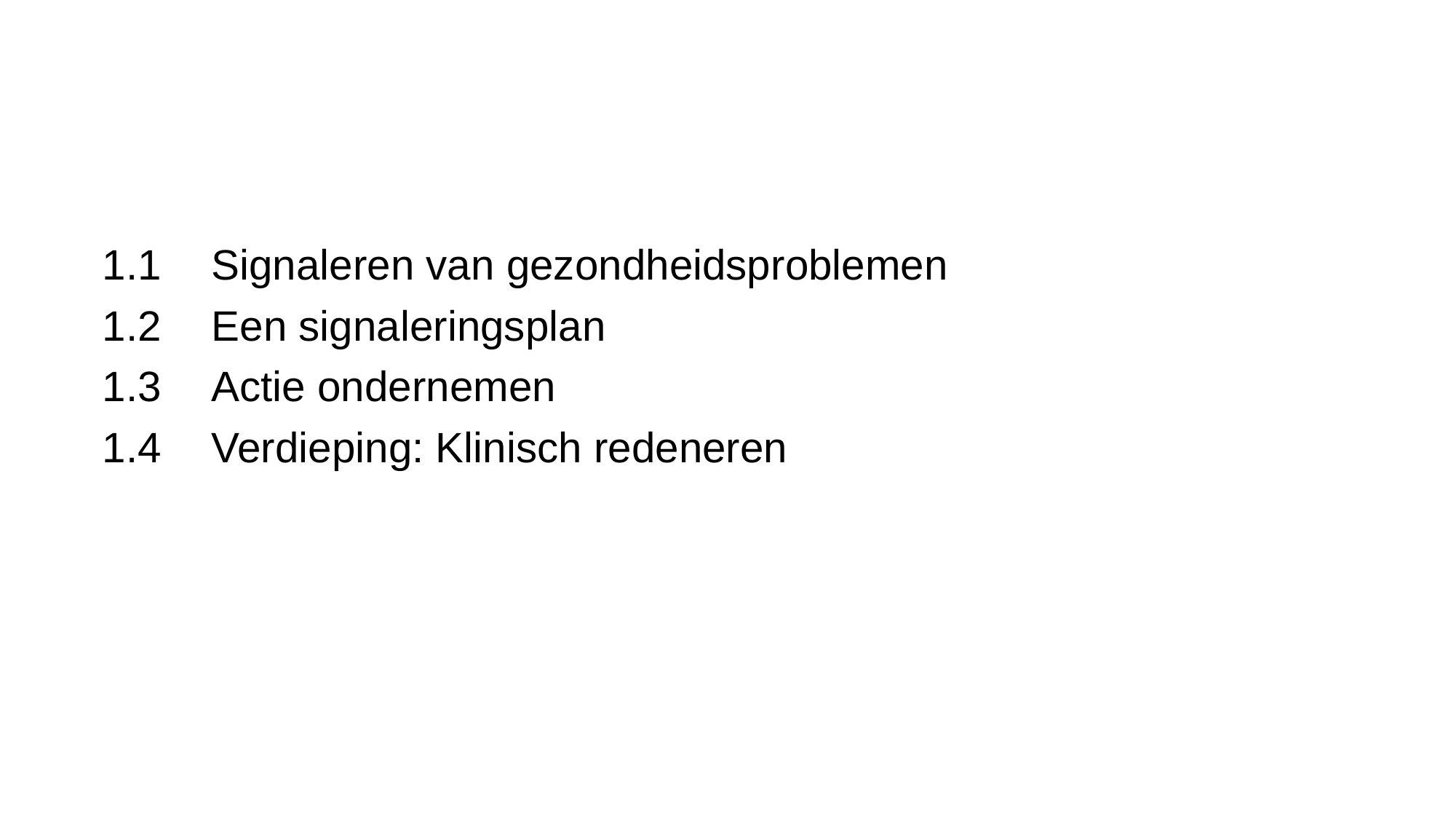

1.1	Signaleren van gezondheidsproblemen
1.2	Een signaleringsplan
1.3	Actie ondernemen
1.4	Verdieping: Klinisch redeneren